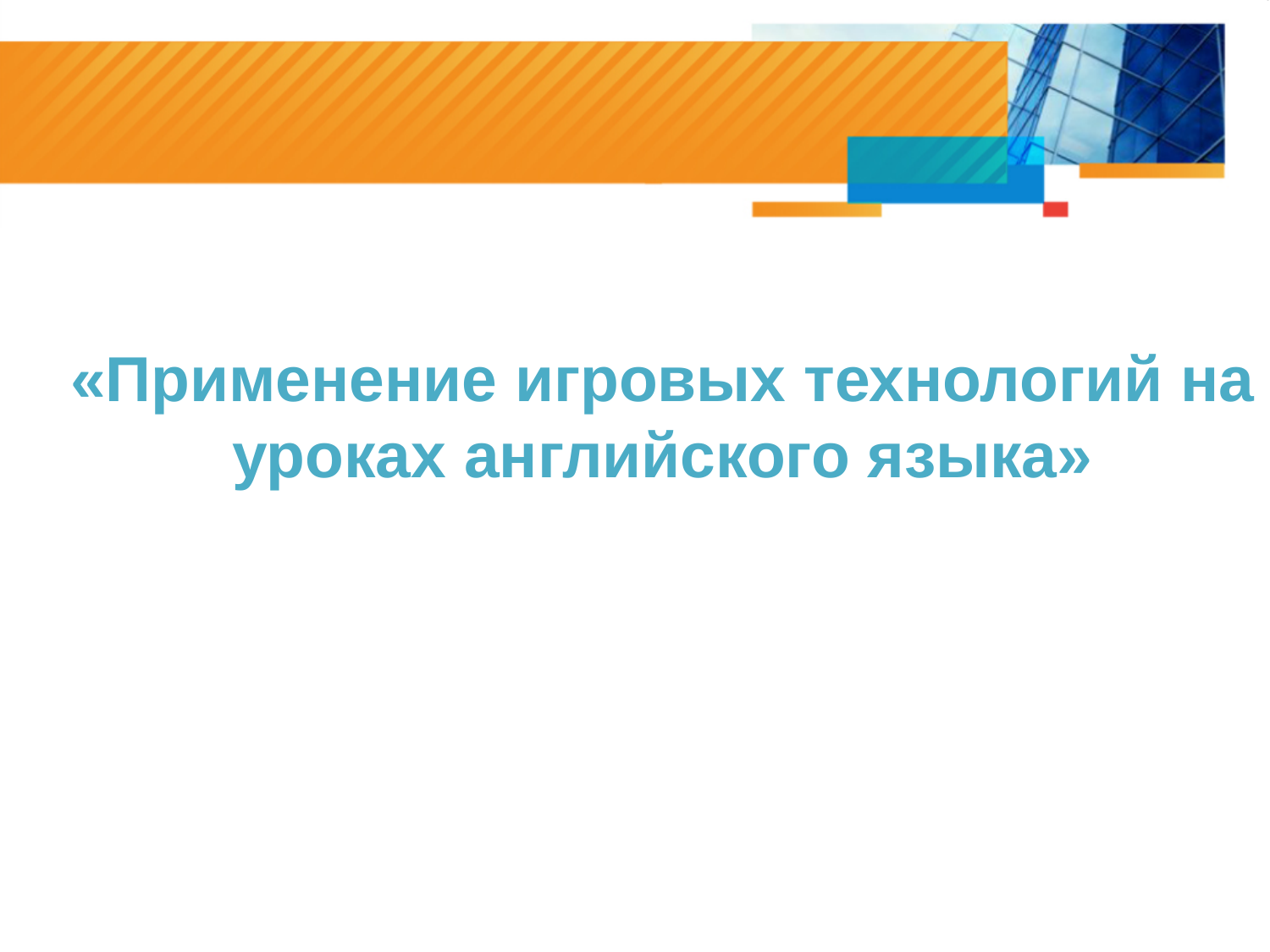

«Применение игровых технологий на
уроках английского языка»